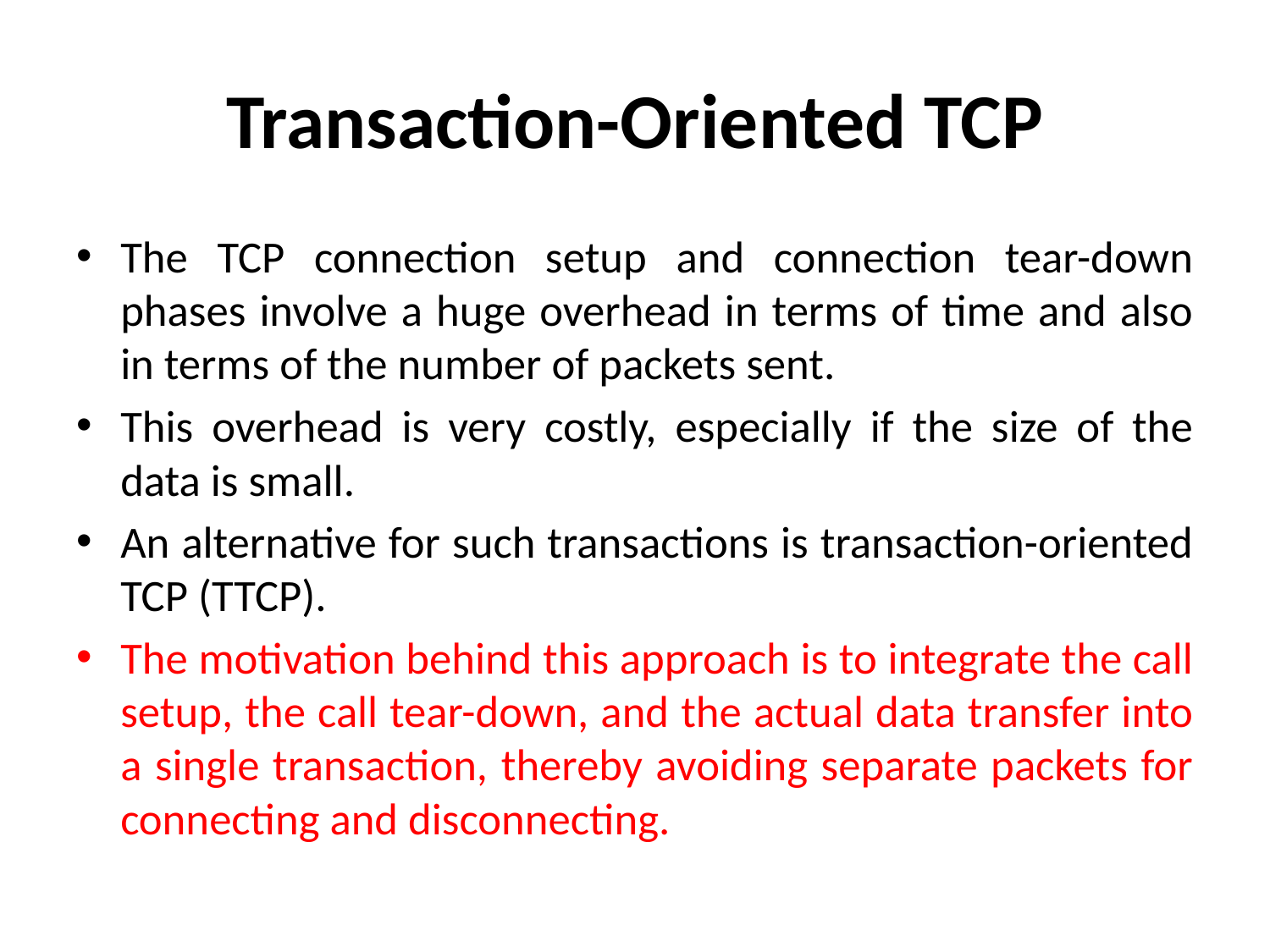

# Transaction-Oriented TCP
The TCP connection setup and connection tear-down phases involve a huge overhead in terms of time and also in terms of the number of packets sent.
This overhead is very costly, especially if the size of the data is small.
An alternative for such transactions is transaction-oriented TCP (TTCP).
The motivation behind this approach is to integrate the call setup, the call tear-down, and the actual data transfer into a single transaction, thereby avoiding separate packets for connecting and disconnecting.